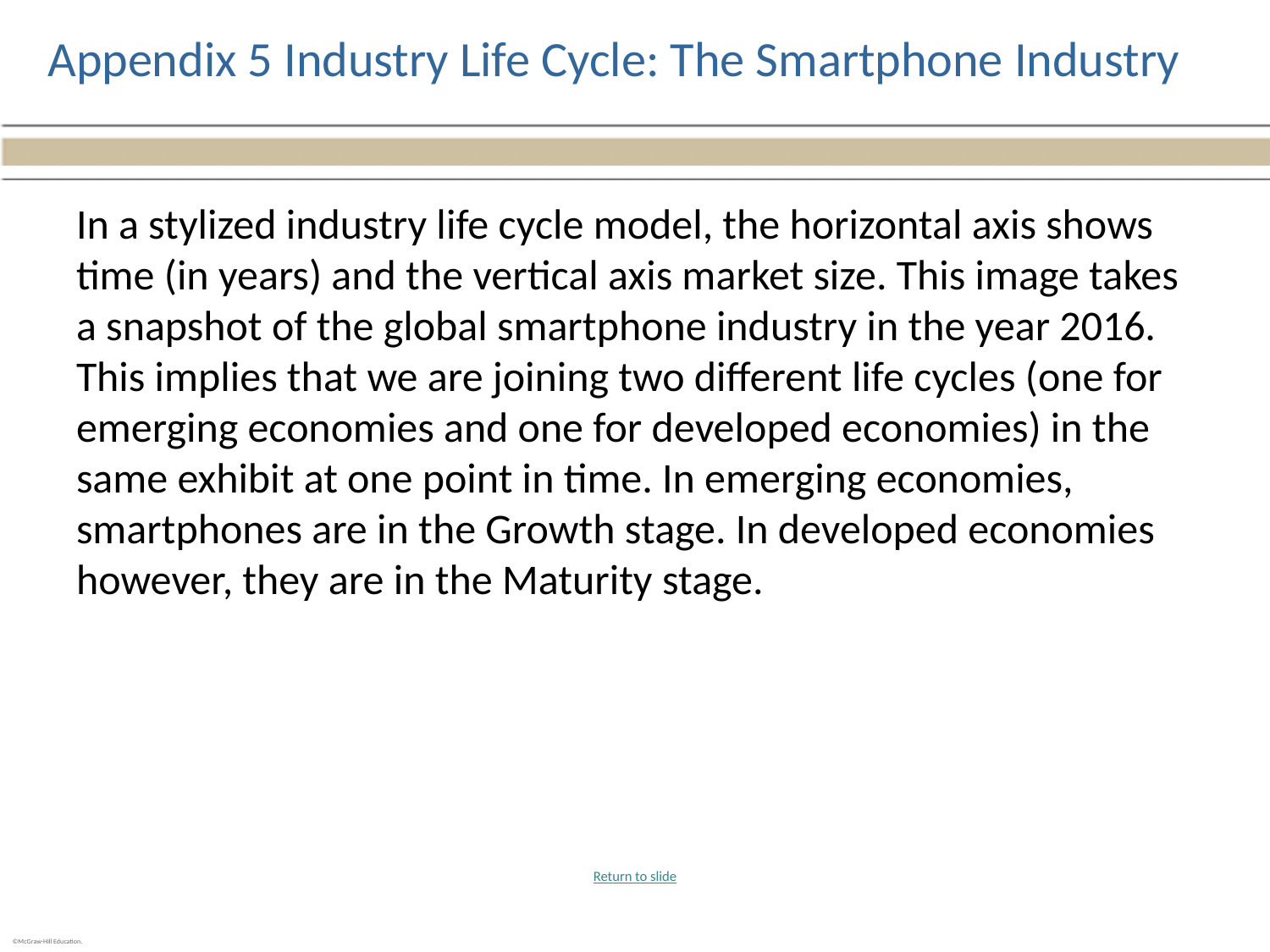

# Appendix 5 Industry Life Cycle: The Smartphone Industry
In a stylized industry life cycle model, the horizontal axis shows time (in years) and the vertical axis market size. This image takes a snapshot of the global smartphone industry in the year 2016. This implies that we are joining two different life cycles (one for emerging economies and one for developed economies) in the same exhibit at one point in time. In emerging economies, smartphones are in the Growth stage. In developed economies however, they are in the Maturity stage.
Return to slide